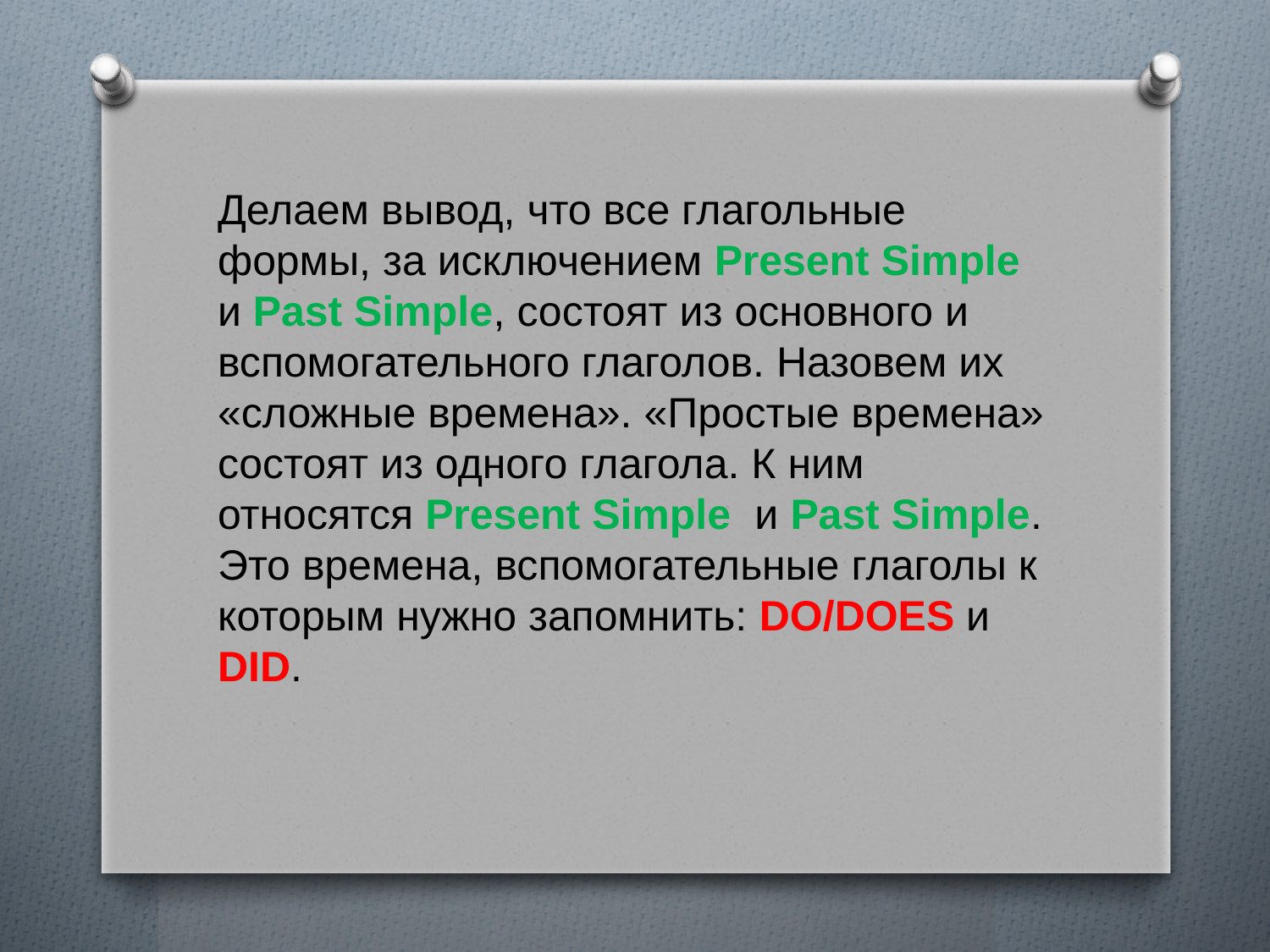

Делаем вывод, что все глагольные формы, за исключением Present Simple  и Past Simple, состоят из основного и  вспомогательного глаголов. Назовем их «сложные времена». «Простые времена» состоят из одного глагола. К ним относятся Present Simple  и Past Simple. Это времена, вспомогательные глаголы к которым нужно запомнить: DO/DOES и DID.